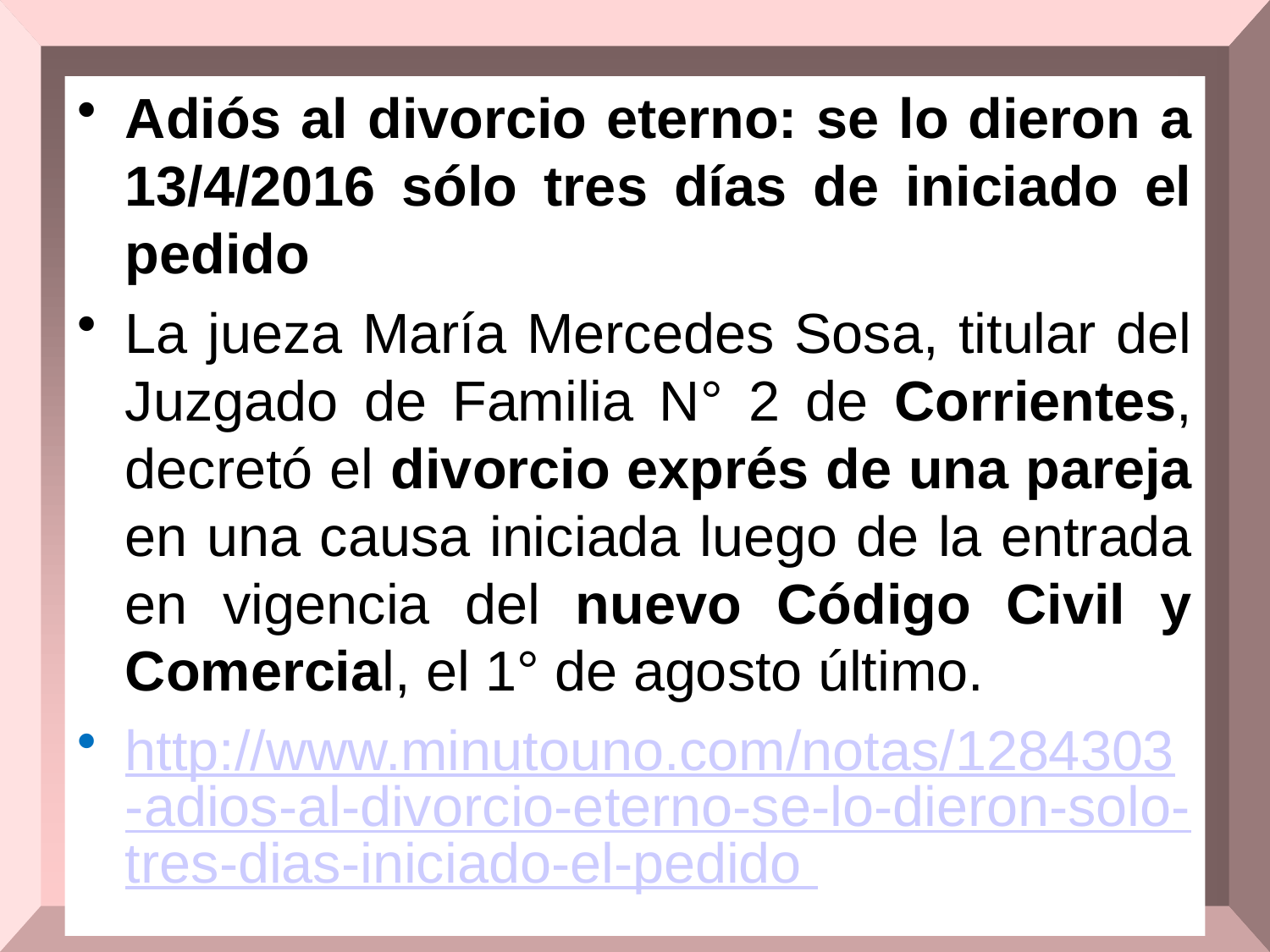

Adiós al divorcio eterno: se lo dieron a 13/4/2016 sólo tres días de iniciado el pedido
La jueza María Mercedes Sosa, titular del Juzgado de Familia N° 2 de Corrientes, decretó el divorcio exprés de una pareja en una causa iniciada luego de la entrada en vigencia del nuevo Código Civil y Comercial, el 1° de agosto último.
http://www.minutouno.com/notas/1284303-adios-al-divorcio-eterno-se-lo-dieron-solo-tres-dias-iniciado-el-pedido